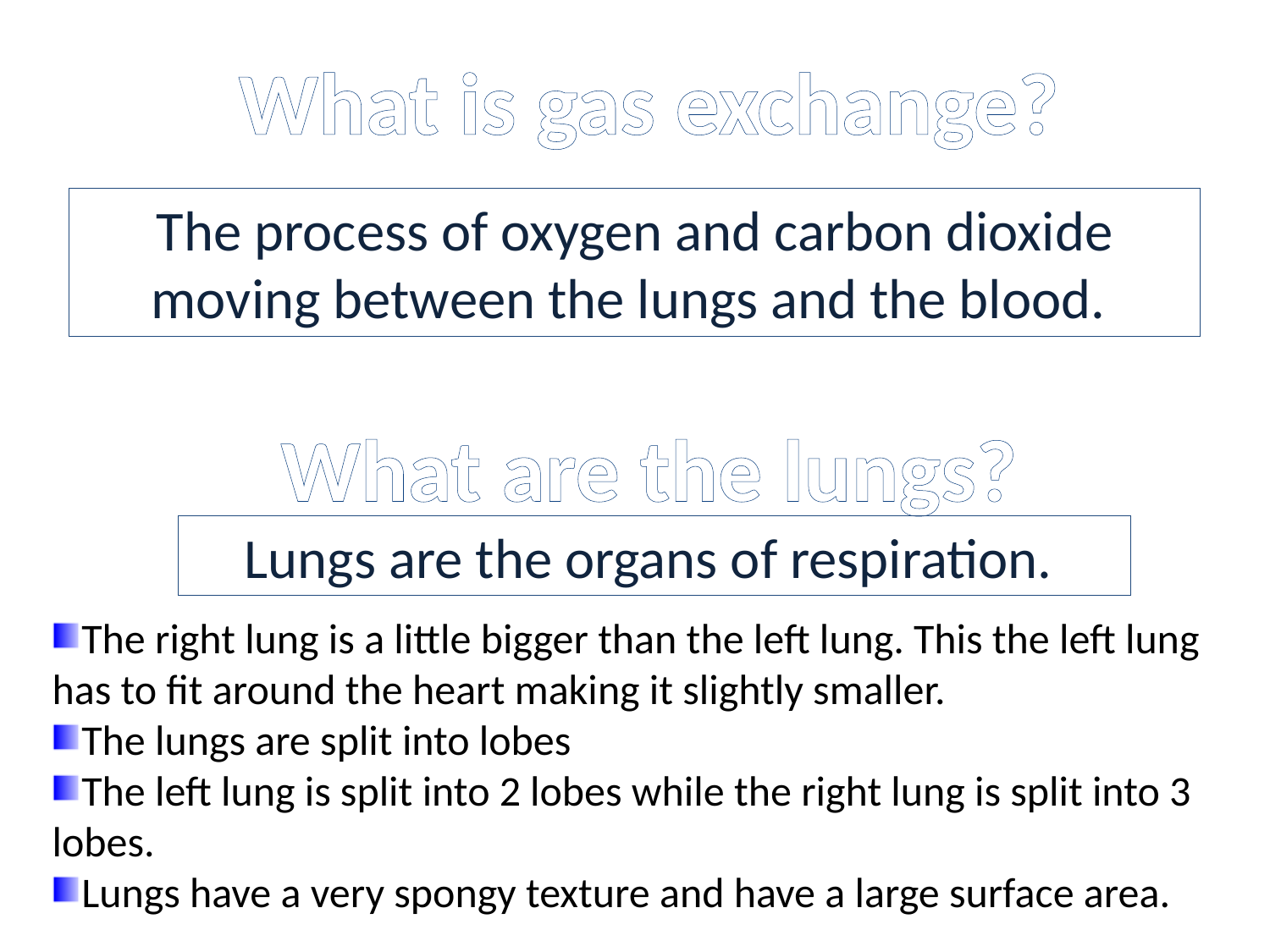

What is gas exchange?
The process of oxygen and carbon dioxide moving between the lungs and the blood.
What are the lungs?
Lungs are the organs of respiration.
The right lung is a little bigger than the left lung. This the left lung has to fit around the heart making it slightly smaller.
The lungs are split into lobes
The left lung is split into 2 lobes while the right lung is split into 3 lobes.
Lungs have a very spongy texture and have a large surface area.